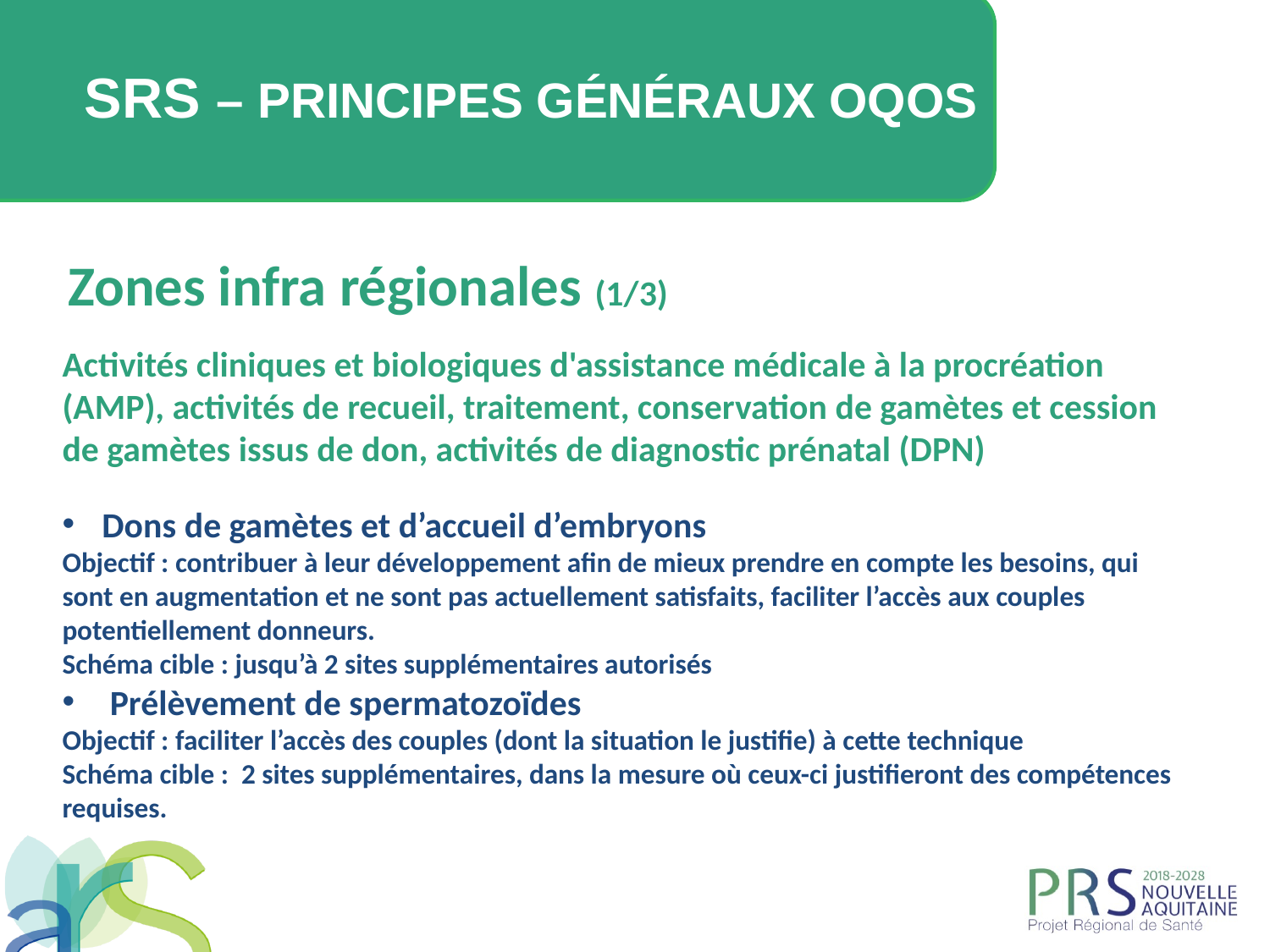

SRS – Principes généraux OQOS
Zones infra régionales (1/3)

Activités cliniques et biologiques d'assistance médicale à la procréation (AMP), activités de recueil, traitement, conservation de gamètes et cession de gamètes issus de don, activités de diagnostic prénatal (DPN)

Dons de gamètes et d’accueil d’embryons
Objectif : contribuer à leur développement afin de mieux prendre en compte les besoins, qui sont en augmentation et ne sont pas actuellement satisfaits, faciliter l’accès aux couples potentiellement donneurs.
Schéma cible : jusqu’à 2 sites supplémentaires autorisés
Prélèvement de spermatozoïdes
Objectif : faciliter l’accès des couples (dont la situation le justifie) à cette technique
Schéma cible :  2 sites supplémentaires, dans la mesure où ceux-ci justifieront des compétences requises.